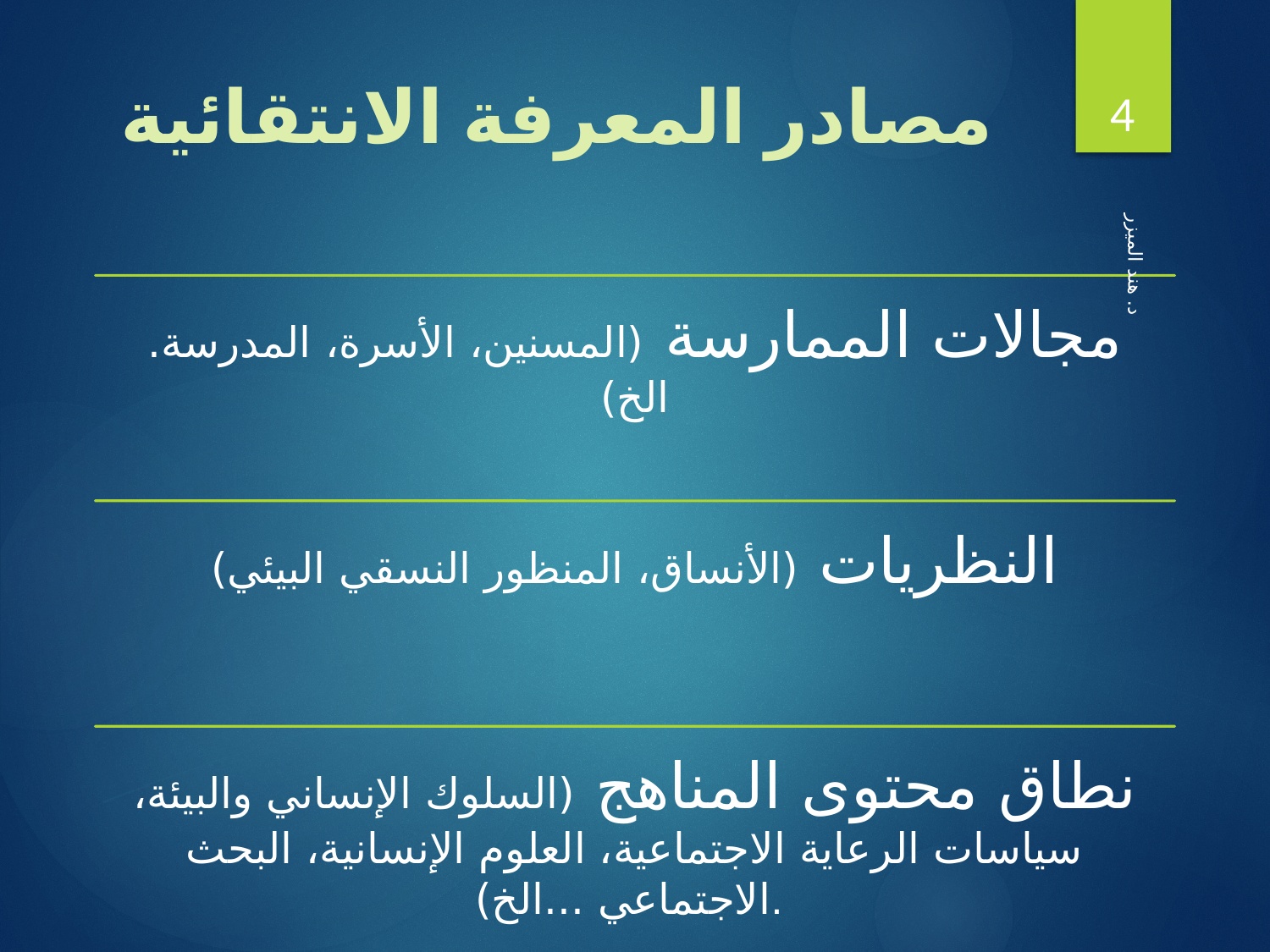

4
# مصادر المعرفة الانتقائية
مجالات الممارسة (المسنين، الأسرة، المدرسة. الخ)
النظريات (الأنساق، المنظور النسقي البيئي)
نطاق محتوى المناهج (السلوك الإنساني والبيئة، سياسات الرعاية الاجتماعية، العلوم الإنسانية، البحث الاجتماعي ...الخ).
د. هند الميزر